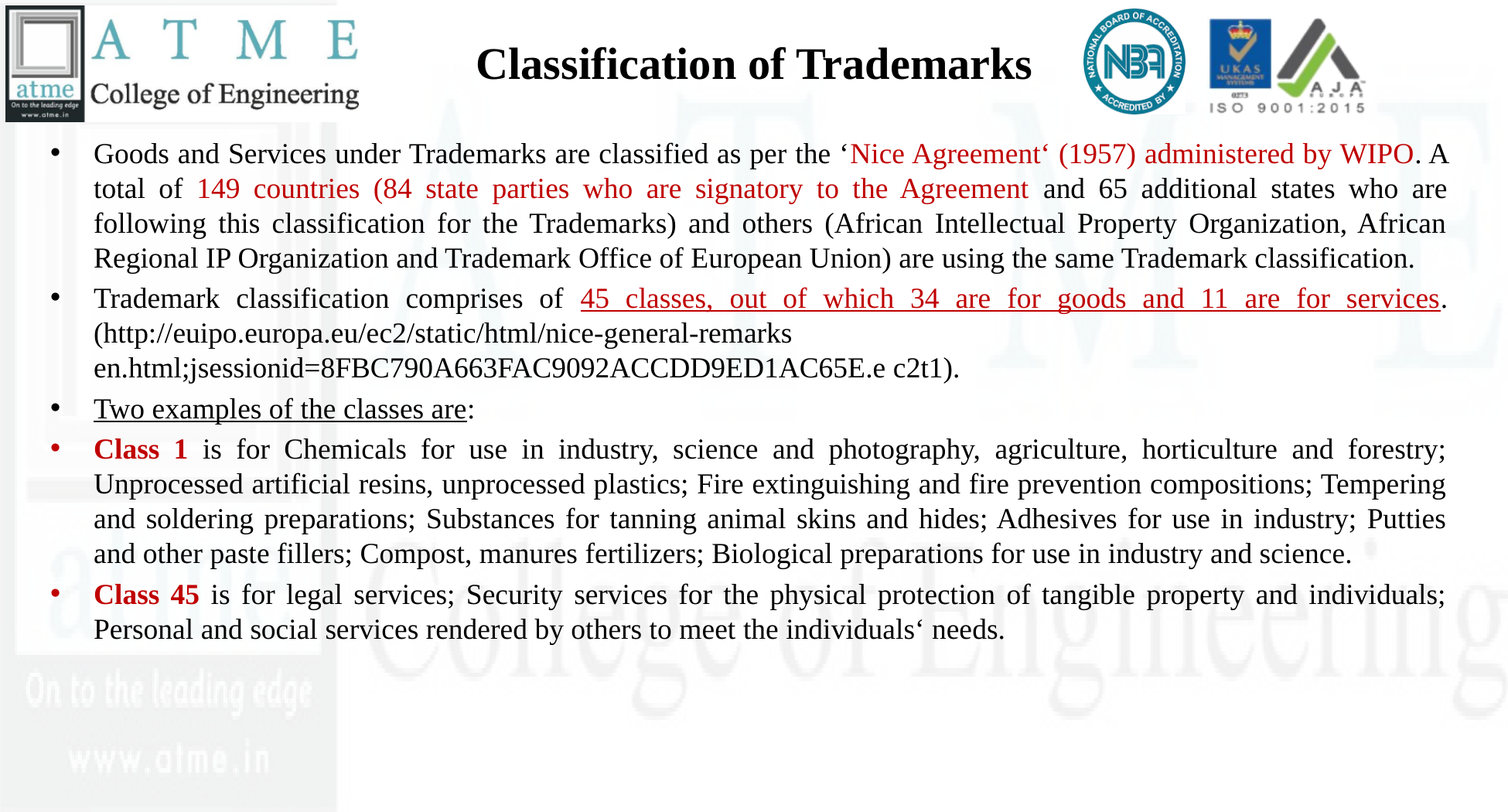

# Classification of Trademarks
Goods and Services under Trademarks are classified as per the ‘Nice Agreement‘ (1957) administered by WIPO. A total of 149 countries (84 state parties who are signatory to the Agreement and 65 additional states who are following this classification for the Trademarks) and others (African Intellectual Property Organization, African Regional IP Organization and Trademark Office of European Union) are using the same Trademark classification.
Trademark classification comprises of 45 classes, out of which 34 are for goods and 11 are for services. (http://euipo.europa.eu/ec2/static/html/nice-general-remarks  en.html;jsessionid=8FBC790A663FAC9092ACCDD9ED1AC65E.e c2t1).
Two examples of the classes are:
Class 1 is for Chemicals for use in industry, science and photography, agriculture, horticulture and forestry; Unprocessed artificial resins, unprocessed plastics; Fire extinguishing and fire prevention compositions; Tempering and soldering preparations; Substances for tanning animal skins and hides; Adhesives for use in industry; Putties and other paste fillers; Compost, manures fertilizers; Biological preparations for use in industry and science.
Class 45 is for legal services; Security services for the physical protection of tangible property and individuals; Personal and social services rendered by others to meet the individuals‘ needs.